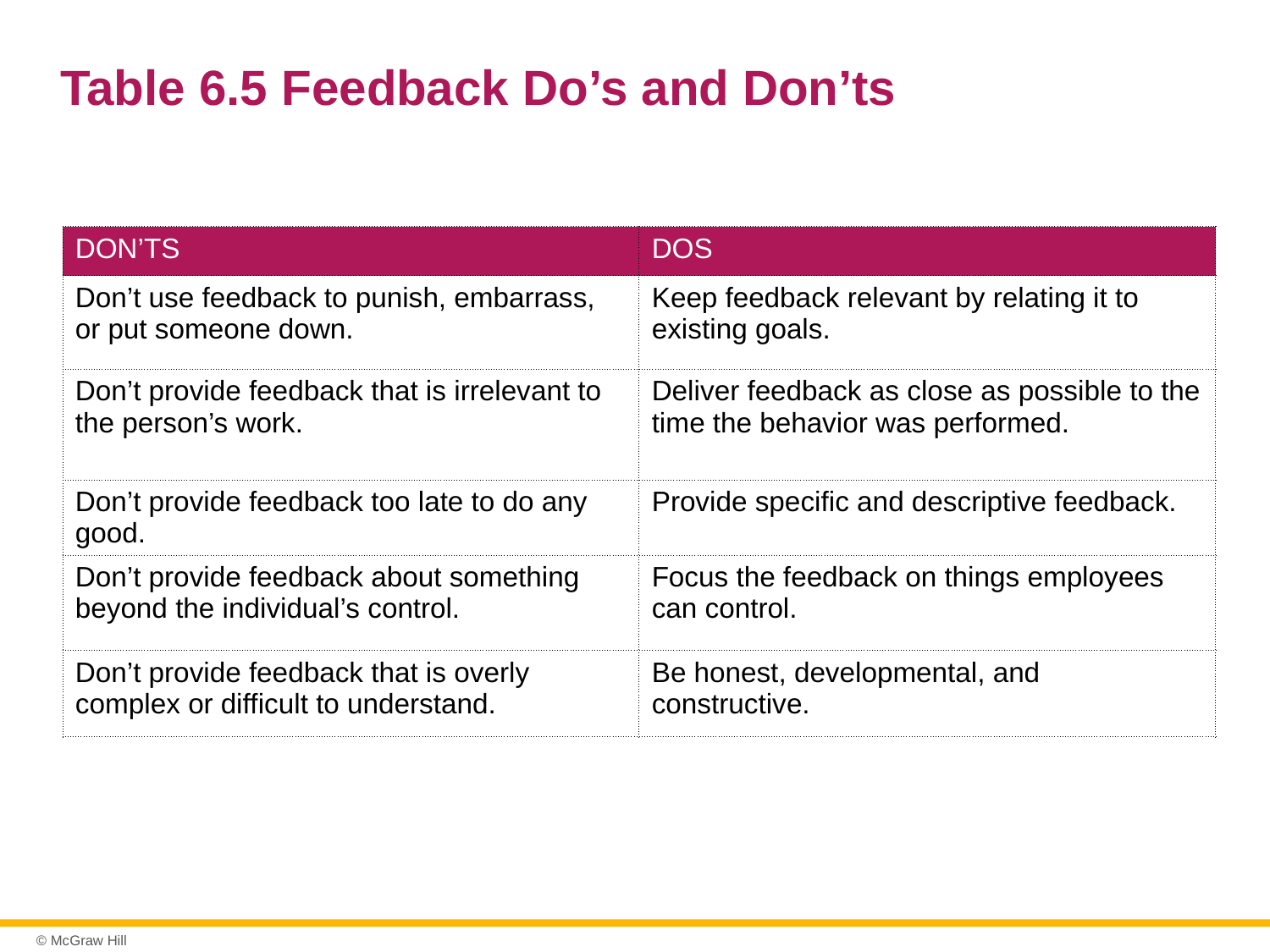

# Table 6.5 Feedback Do’s and Don’ts
| DON’TS | DOS |
| --- | --- |
| Don’t use feedback to punish, embarrass, or put someone down. | Keep feedback relevant by relating it to existing goals. |
| Don’t provide feedback that is irrelevant to the person’s work. | Deliver feedback as close as possible to the time the behavior was performed. |
| Don’t provide feedback too late to do any good. | Provide specific and descriptive feedback. |
| Don’t provide feedback about something beyond the individual’s control. | Focus the feedback on things employees can control. |
| Don’t provide feedback that is overly complex or difficult to understand. | Be honest, developmental, and constructive. |